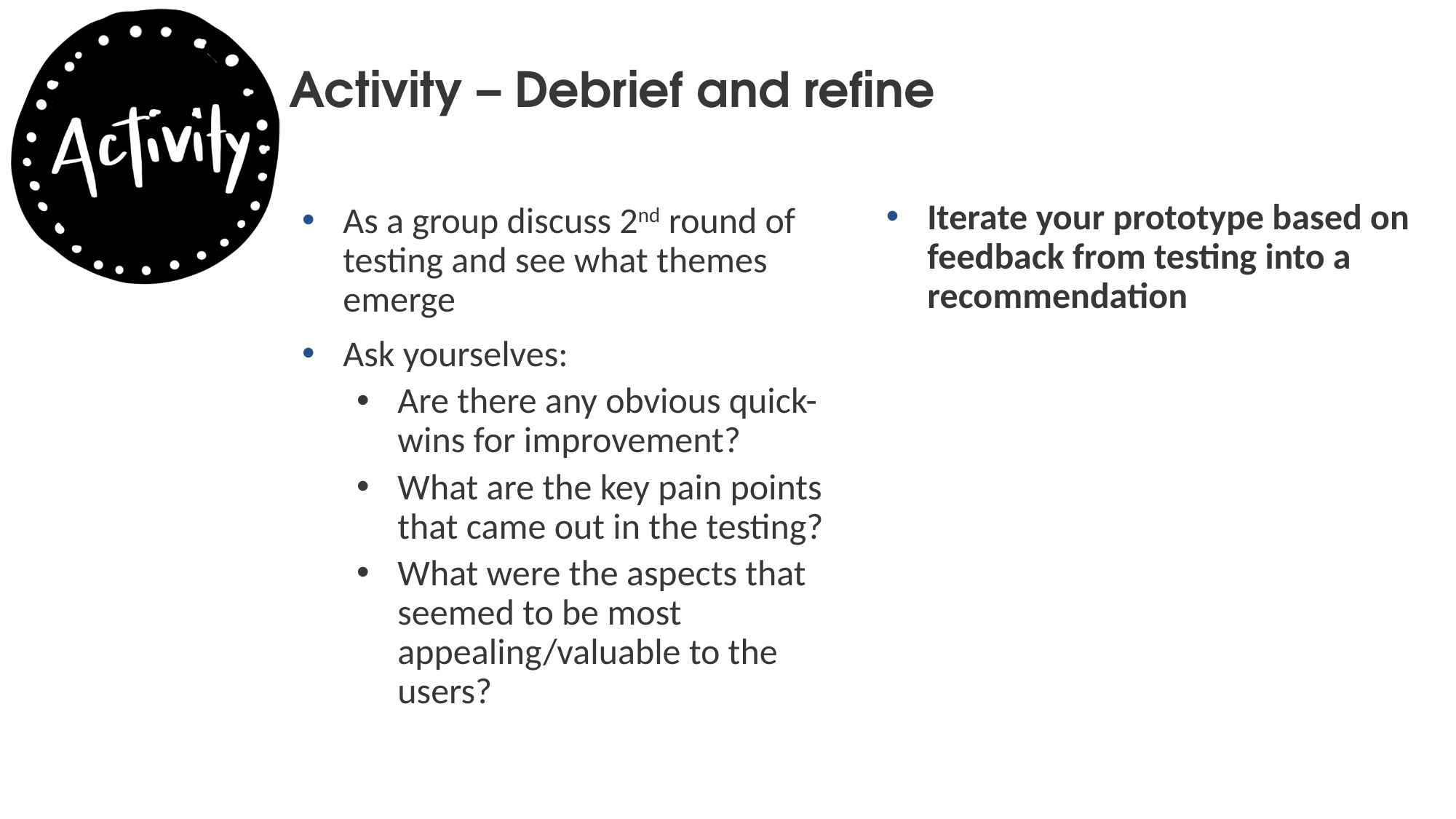

# Activity – Debrief and refine
Iterate your prototype based on feedback from testing into a recommendation

As a group discuss 2nd round of testing and see what themes emerge
Ask yourselves:
Are there any obvious quick-wins for improvement?
What are the key pain points that came out in the testing?
What were the aspects that seemed to be most appealing/valuable to the users?